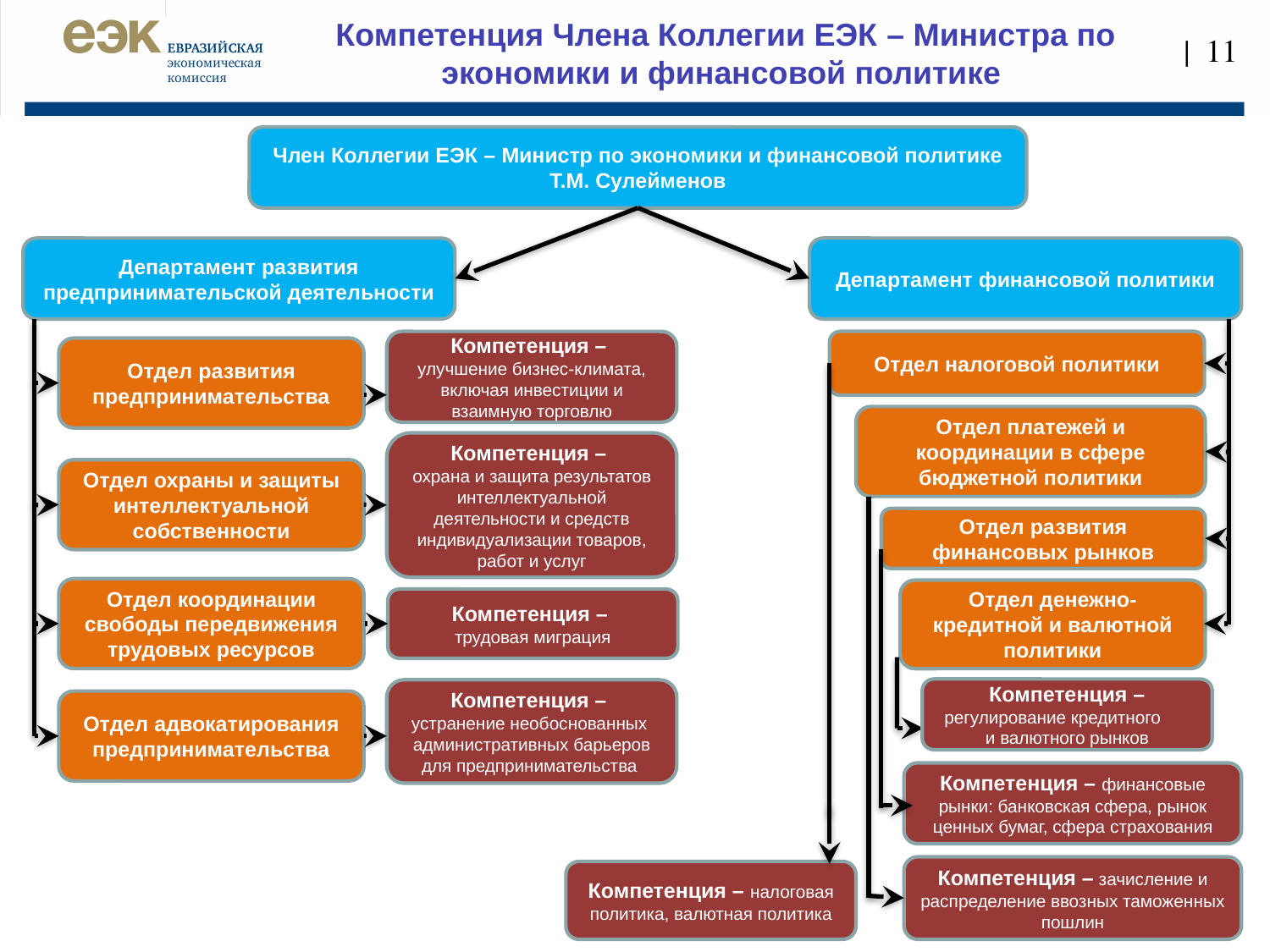

Компетенция Члена Коллегии ЕЭК – Министра по экономики и финансовой политике
|  11
Член Коллегии ЕЭК – Министр по экономики и финансовой политике Т.М. Сулейменов
Департамент развития предпринимательской деятельности
Департамент финансовой политики
Отдел налоговой политики
Компетенция –
улучшение бизнес-климата, включая инвестиции и взаимную торговлю
Отдел развития предпринимательства
Отдел платежей и координации в сфере бюджетной политики
Компетенция –
охрана и защита результатов интеллектуальной деятельности и средств индивидуализации товаров, работ и услуг
Отдел охраны и защиты интеллектуальной собственности
Отдел развития финансовых рынков
Отдел координации свободы передвижения трудовых ресурсов
Отдел денежно-кредитной и валютной политики
Компетенция –
трудовая миграция
Компетенция – регулирование кредитного       и валютного рынков
Компетенция –
устранение необоснованных  административных барьеров для предпринимательства
Отдел адвокатирования предпринимательства
Компетенция – финансовые рынки: банковская сфера, рынок ценных бумаг, сфера страхования
Компетенция – зачисление и распределение ввозных таможенных пошлин
Компетенция – налоговая политика, валютная политика